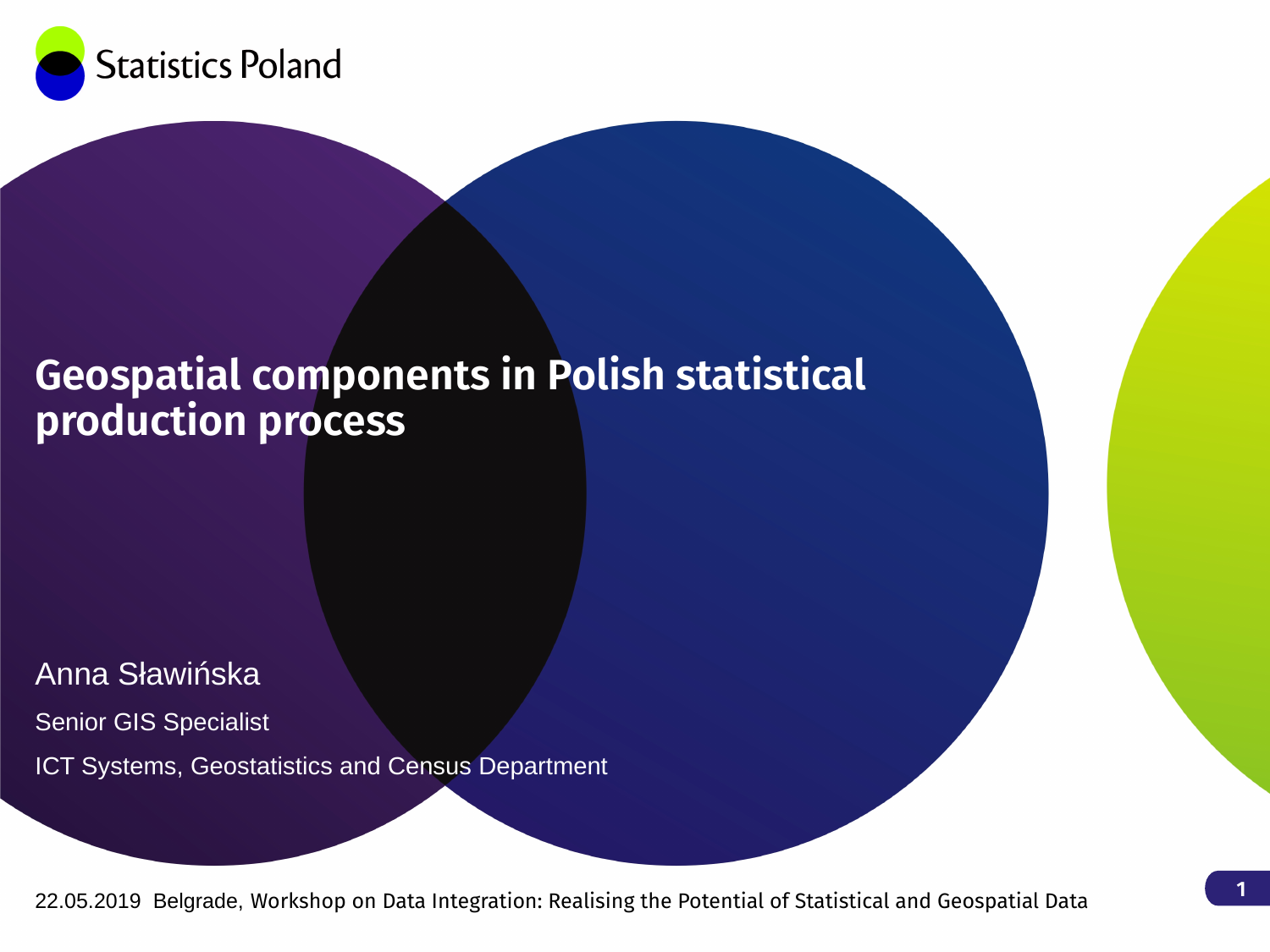

# Geospatial components in Polish statistical production process
Anna Sławińska
Senior GIS Specialist
ICT Systems, Geostatistics and Census Department

22.05.2019  Belgrade, Workshop on Data Integration: Realising the Potential of Statistical and Geospatial Data